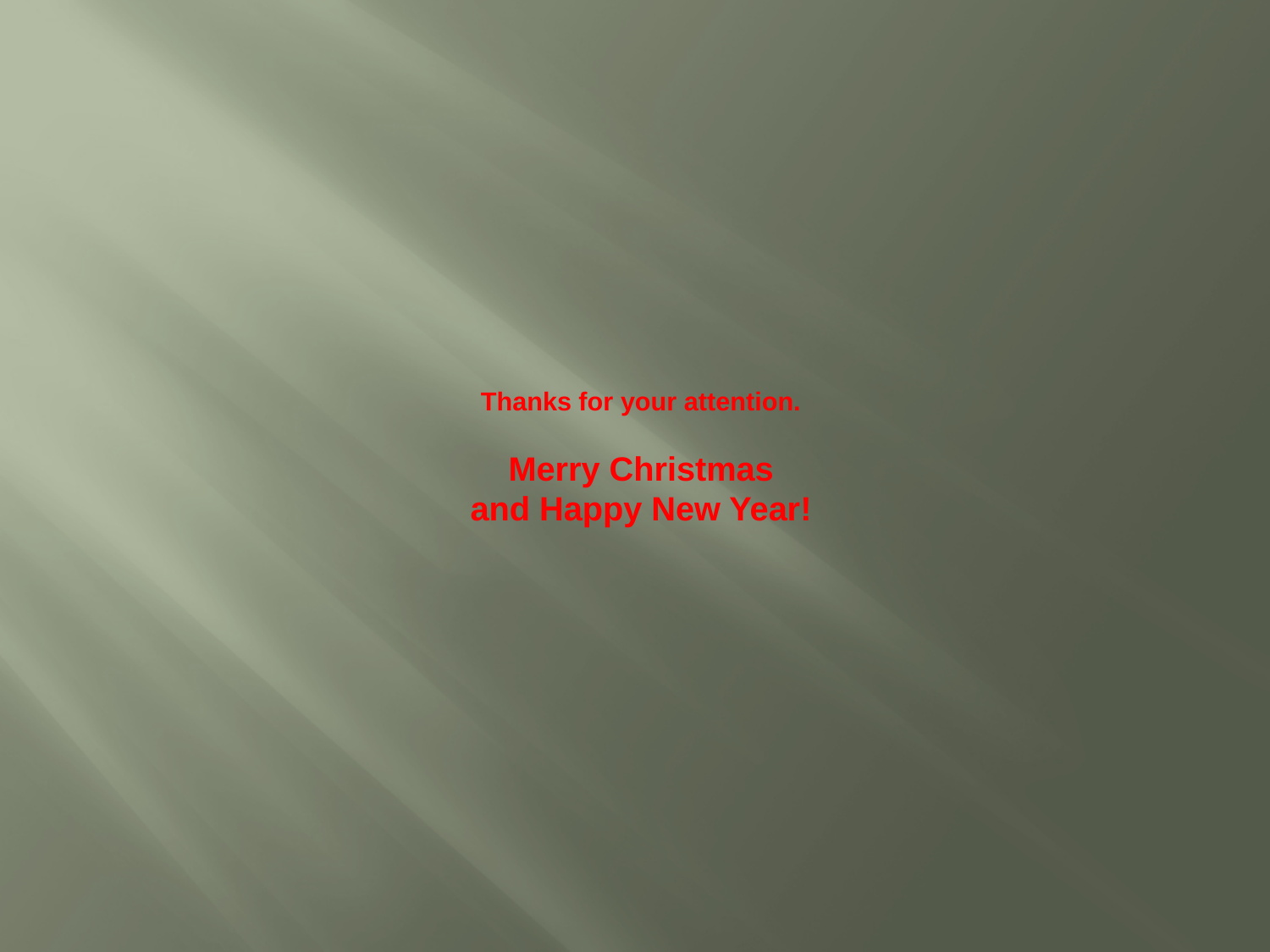

# Thanks for your attention. Merry Christmas and Happy New Year!